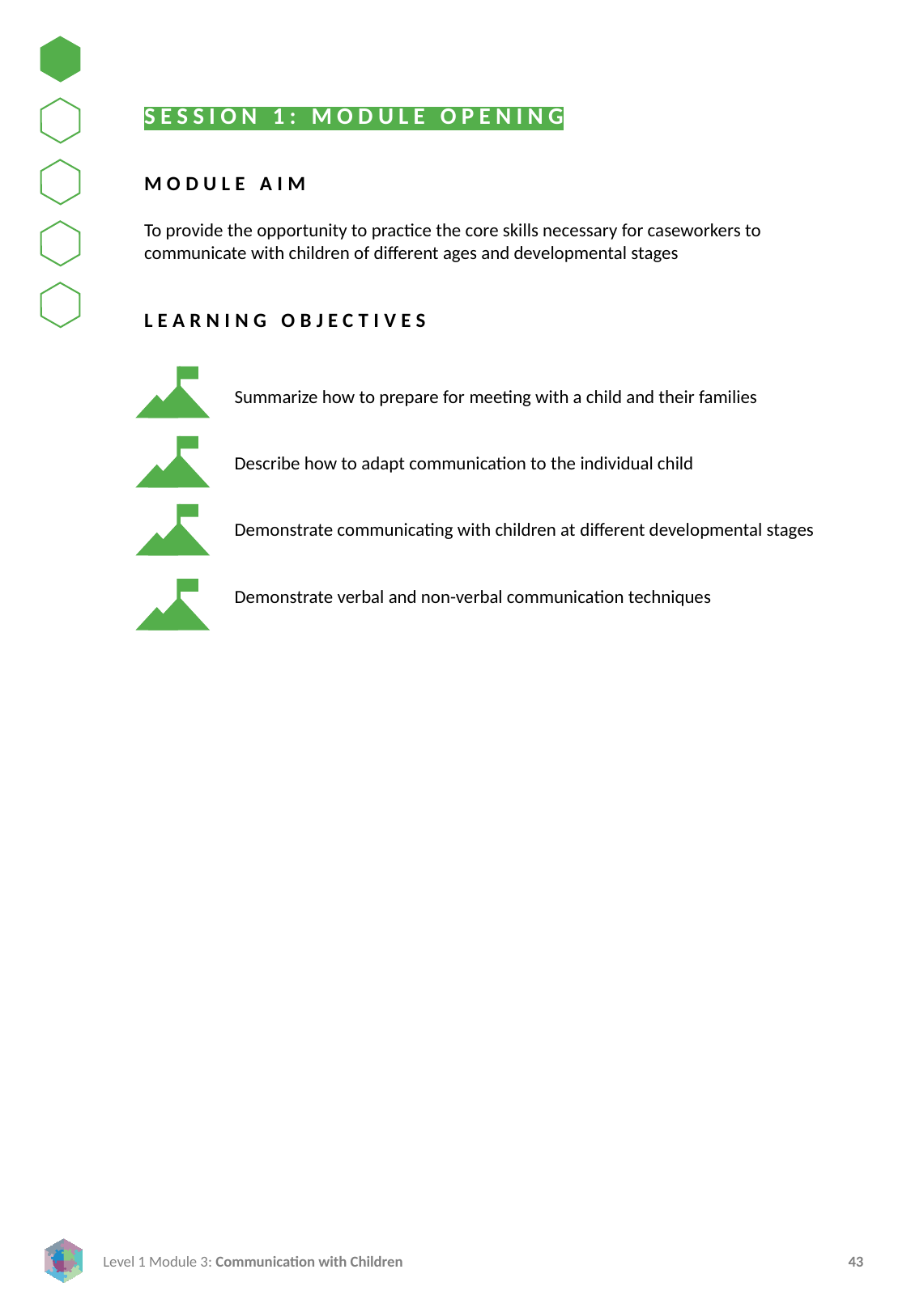

SESSION 1: MODULE OPENING

MODULE AIM
To provide the opportunity to practice the core skills necessary for caseworkers to communicate with children of different ages and developmental stages

LEARNING OBJECTIVES

Summarize how to prepare for meeting with a child and their families

Describe how to adapt communication to the individual child

Demonstrate communicating with children at different developmental stages

Demonstrate verbal and non-verbal communication techniques